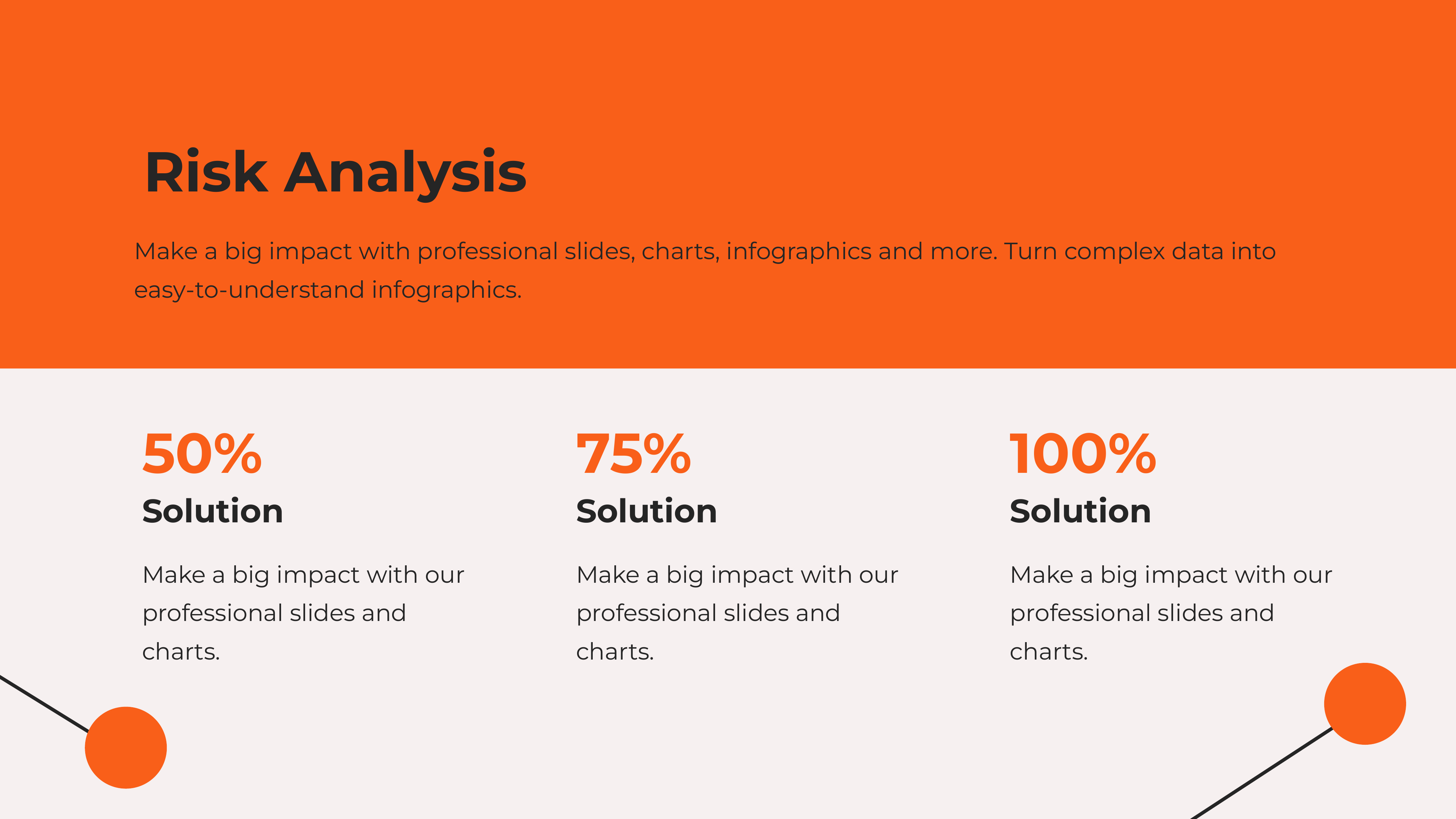

Risk Analysis
Make a big impact with professional slides, charts, infographics and more. Turn complex data into easy-to-understand infographics.
50%
75%
100%
Solution
Solution
Solution
Make a big impact with our professional slides and charts.
Make a big impact with our professional slides and charts.
Make a big impact with our professional slides and charts.